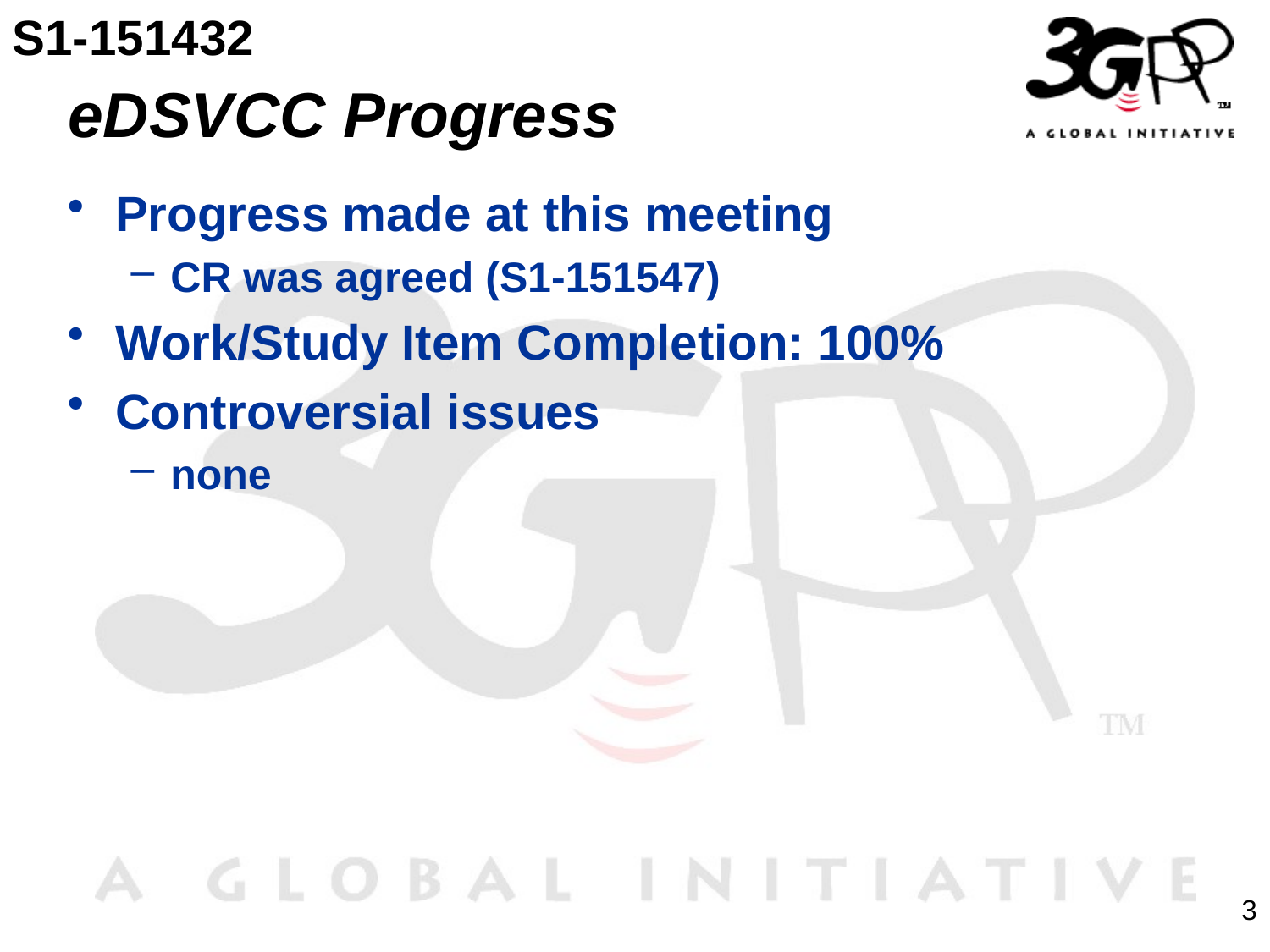

S1-151432
# eDSVCC Progress
Progress made at this meeting
CR was agreed (S1-151547)
Work/Study Item Completion: 100%
Controversial issues
none
3